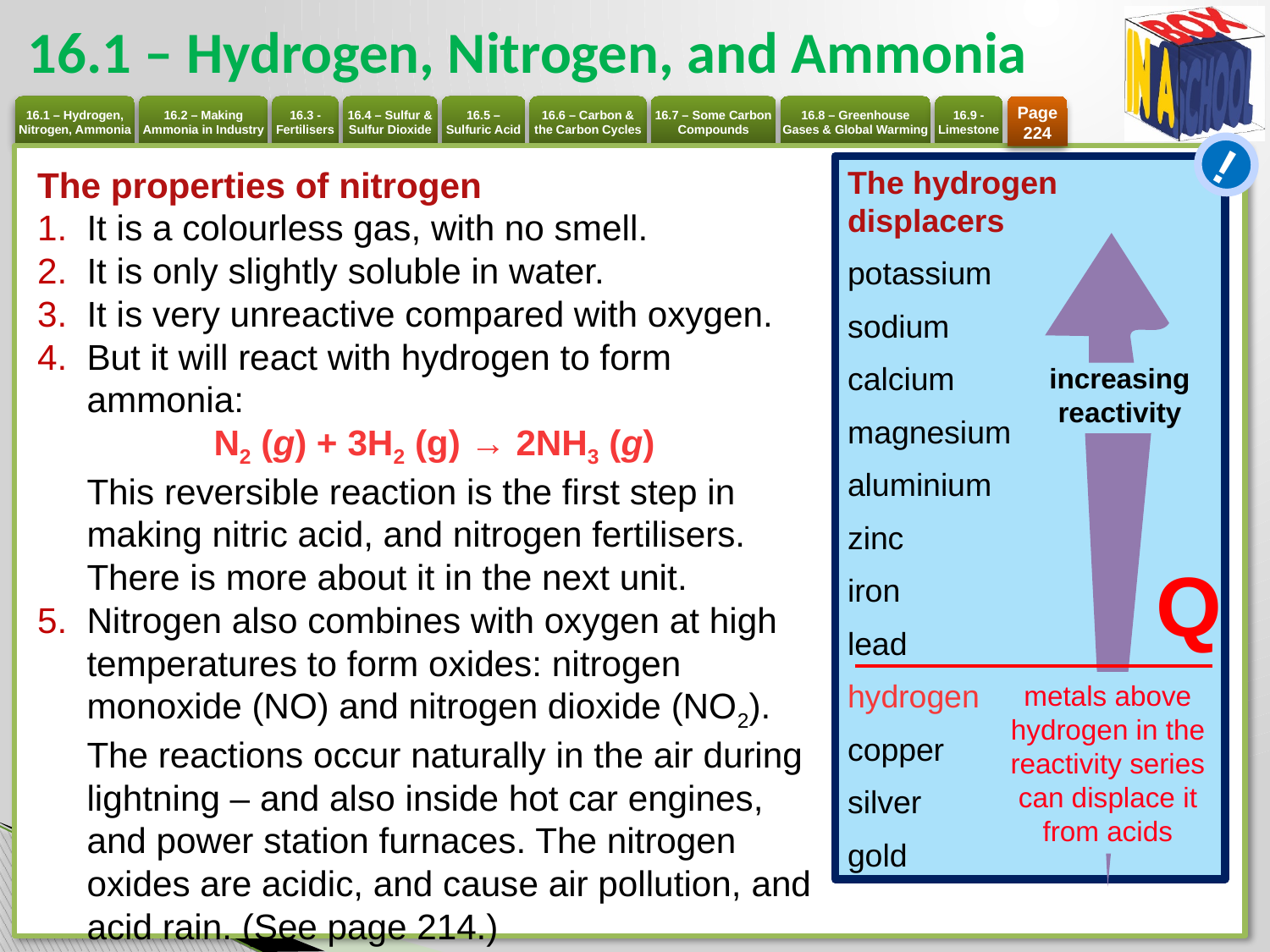

# 16.1 – Hydrogen, Nitrogen, and Ammonia
Page 224
!
The hydrogen displacers
potassium
sodium
calcium
magnesium
aluminium
zinc
iron
lead
hydrogen
copper
silver
gold
The properties of nitrogen
It is a colourless gas, with no smell.
It is only slightly soluble in water.
It is very unreactive compared with oxygen.
But it will react with hydrogen to form ammonia:
	N2 (g) + 3H2 (g) → 2NH3 (g)
This reversible reaction is the first step in making nitric acid, and nitrogen fertilisers. There is more about it in the next unit.
Nitrogen also combines with oxygen at high temperatures to form oxides: nitrogen monoxide (NO) and nitrogen dioxide (NO2).
The reactions occur naturally in the air during lightning – and also inside hot car engines, and power station furnaces. The nitrogen oxides are acidic, and cause air pollution, and acid rain. (See page 214.)

increasing
reactivity

Q
metals above hydrogen in the reactivity series can displace it from acids